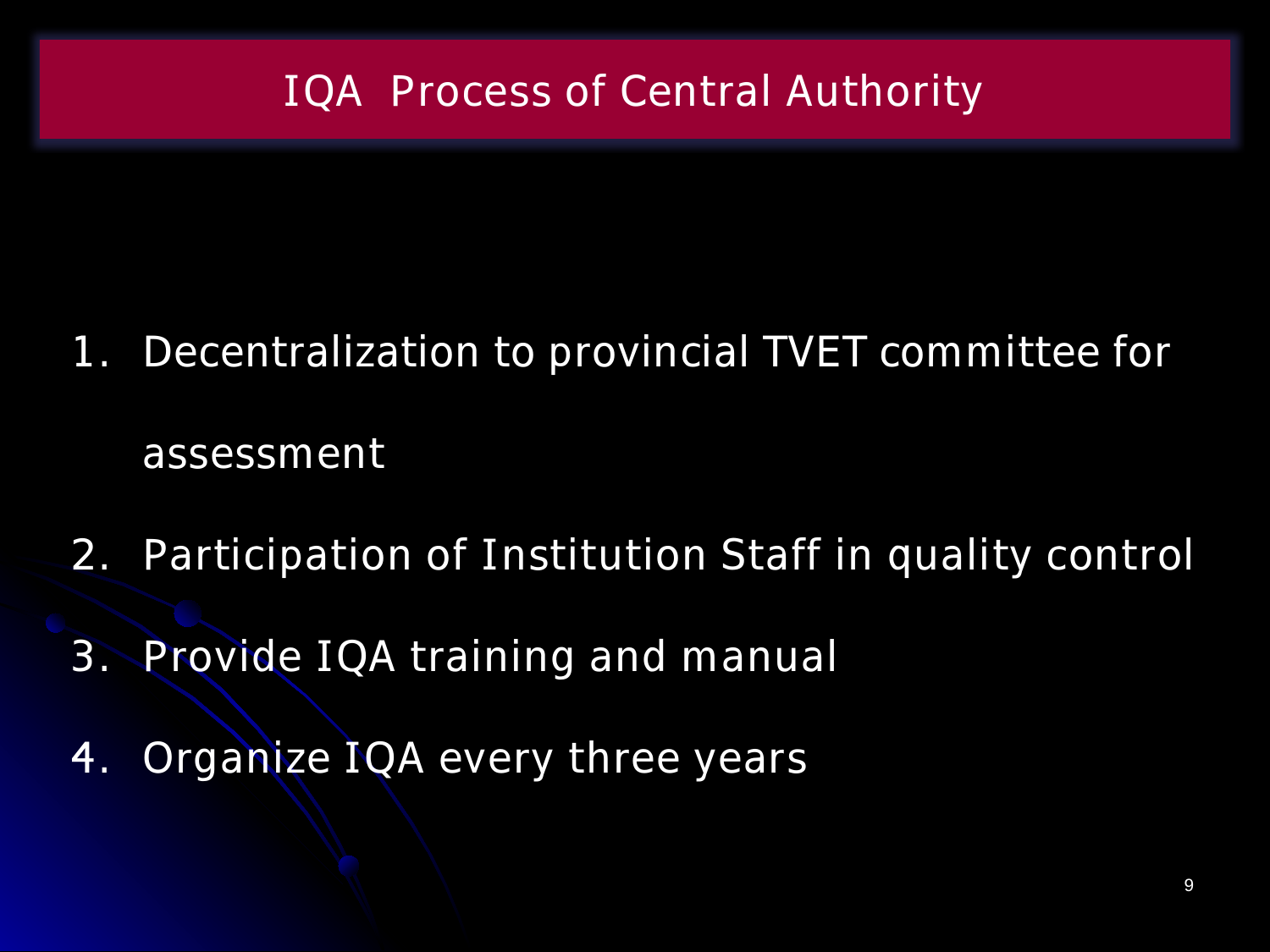

IQA  Process of Central Authority
Decentralization to provincial TVET committee for assessment
Participation of Institution Staff in quality control
Provide IQA training and manual
Organize IQA every three years
9